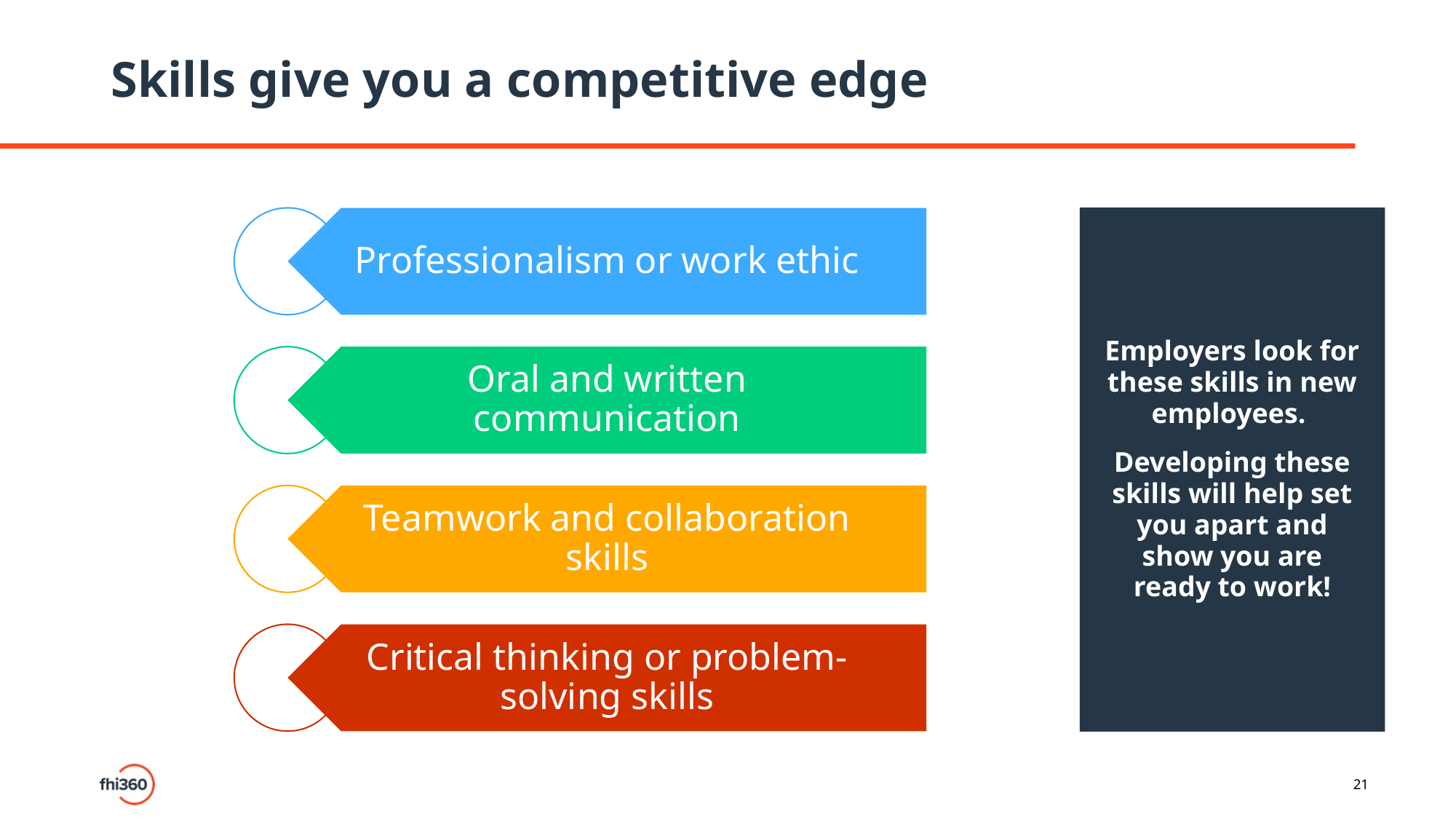

# Skills give you a competitive edge
Employers look for these skills in new employees.
Developing these skills will help set you apart and show you are ready to work!
Professionalism or work ethic
Oral and written communication
Teamwork and collaboration skills
Critical thinking or problem-solving skills